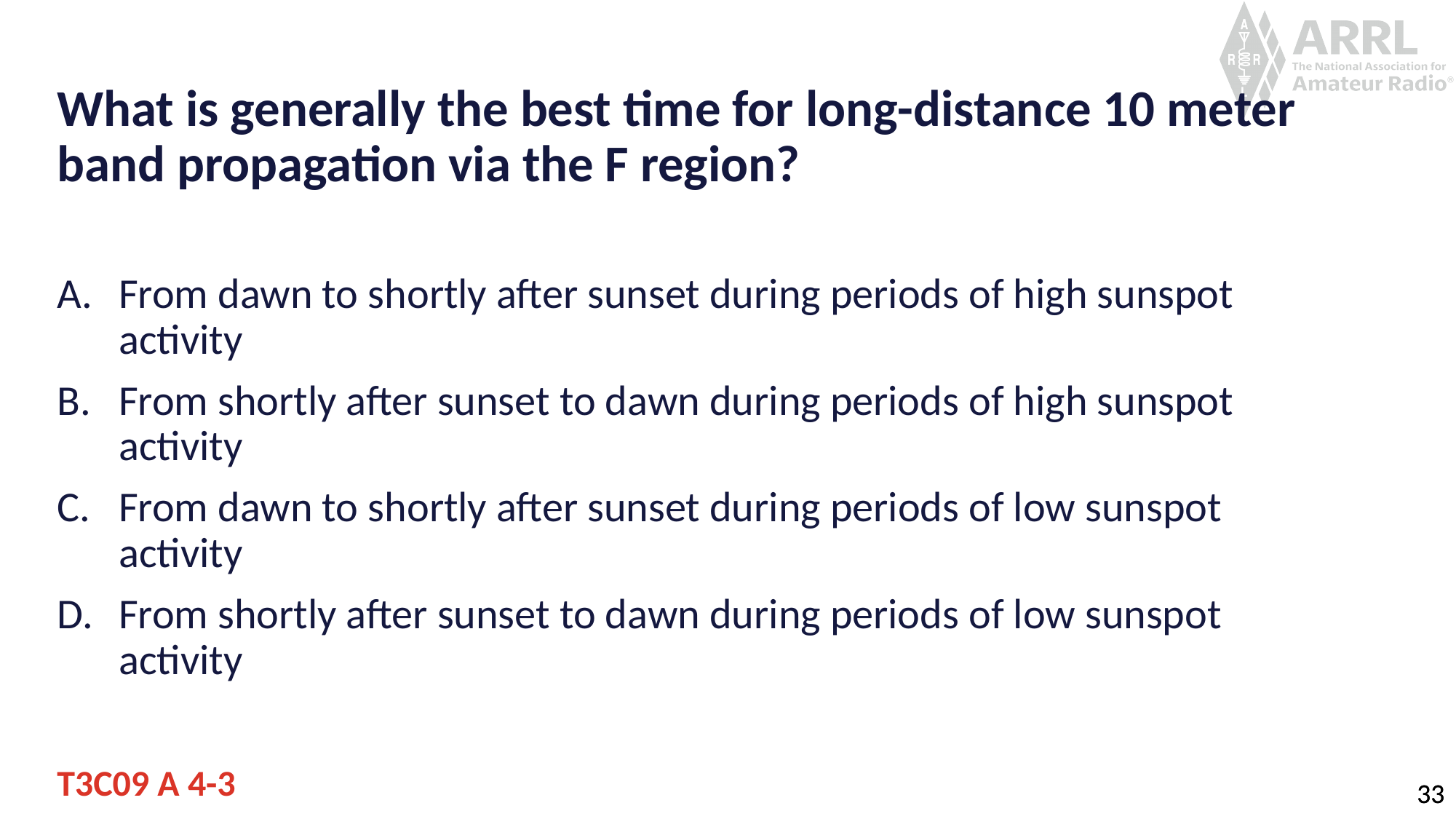

# What is generally the best time for long-distance 10 meter band propagation via the F region?
From dawn to shortly after sunset during periods of high sunspot activity
From shortly after sunset to dawn during periods of high sunspot activity
From dawn to shortly after sunset during periods of low sunspot activity
From shortly after sunset to dawn during periods of low sunspot activity
T3C09 A 4-3